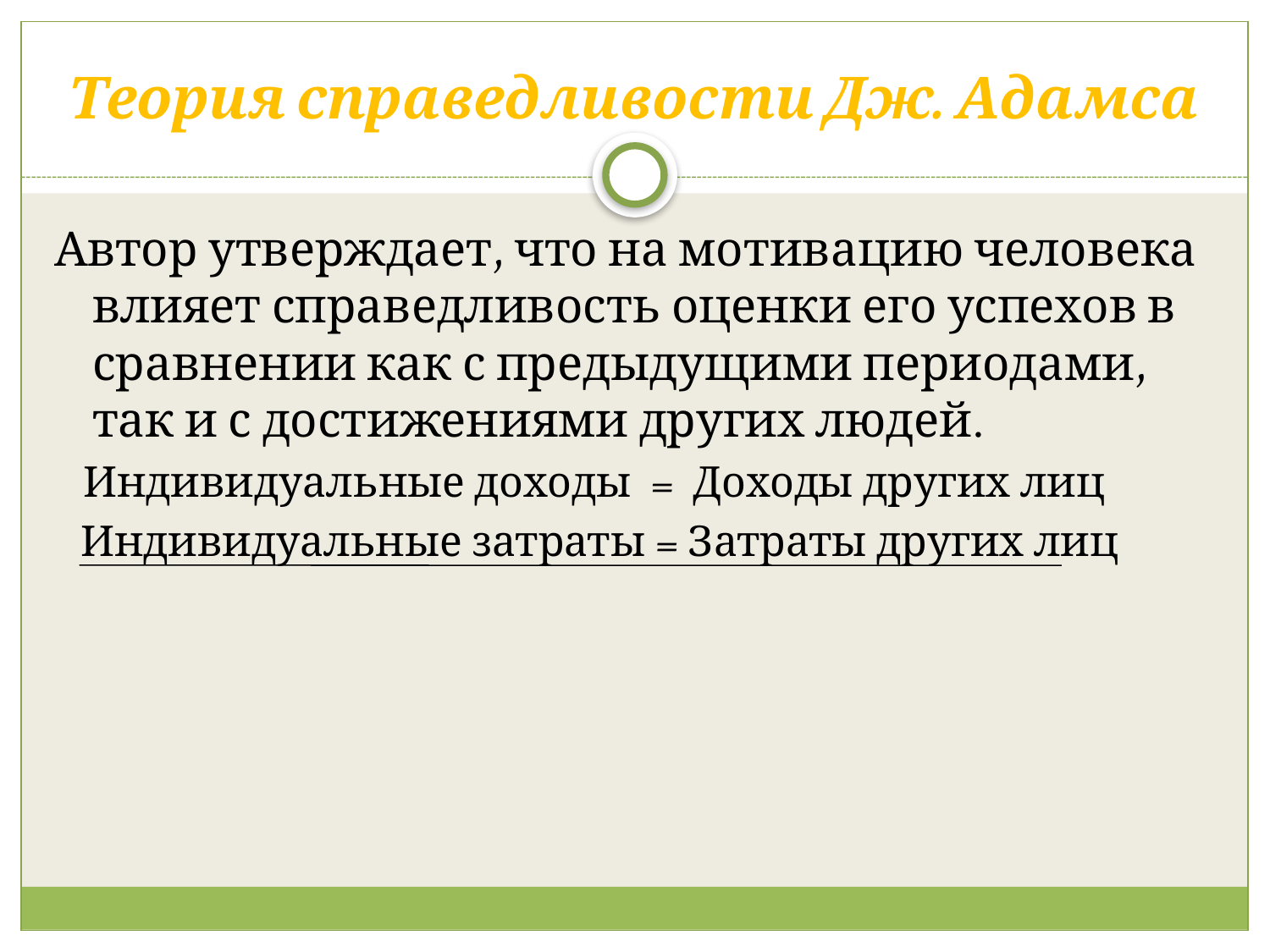

# Теория справедливости Дж. Адамса
Автор утверждает, что на мотивацию человека влияет справедливость оценки его успехов в сравнении как с предыдущими периодами, так и с достижениями других людей.
   Индивидуальные доходы  =  Доходы других лиц
   Индивидуальные затраты = Затраты других лиц